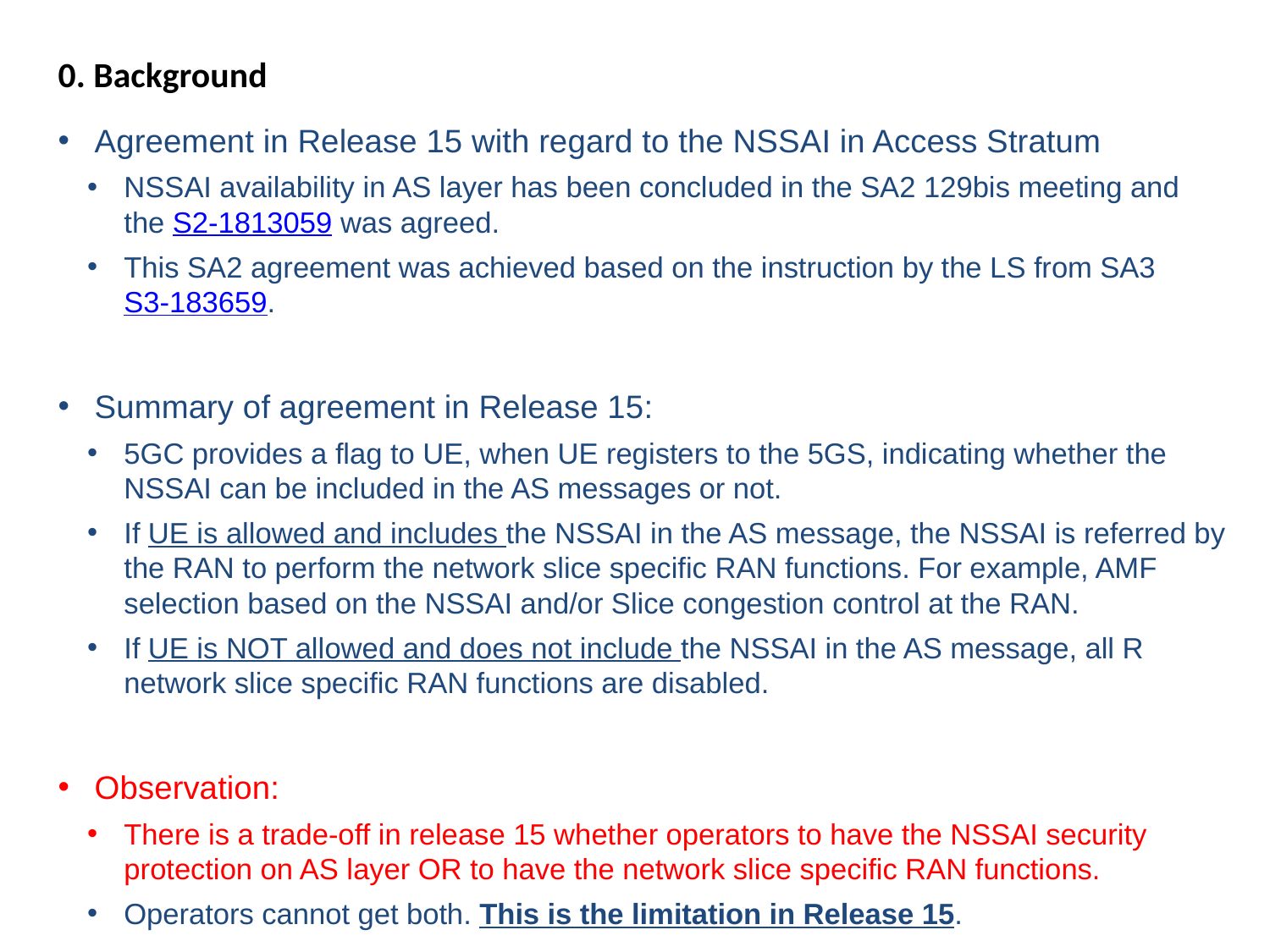

0. Background
Agreement in Release 15 with regard to the NSSAI in Access Stratum
NSSAI availability in AS layer has been concluded in the SA2 129bis meeting and the S2-1813059 was agreed.
This SA2 agreement was achieved based on the instruction by the LS from SA3 S3-183659.

Summary of agreement in Release 15:
5GC provides a flag to UE, when UE registers to the 5GS, indicating whether the NSSAI can be included in the AS messages or not.
If UE is allowed and includes the NSSAI in the AS message, the NSSAI is referred by the RAN to perform the network slice specific RAN functions. For example, AMF selection based on the NSSAI and/or Slice congestion control at the RAN.
If UE is NOT allowed and does not include the NSSAI in the AS message, all R network slice specific RAN functions are disabled.

Observation:
There is a trade-off in release 15 whether operators to have the NSSAI security protection on AS layer OR to have the network slice specific RAN functions.
Operators cannot get both. This is the limitation in Release 15.